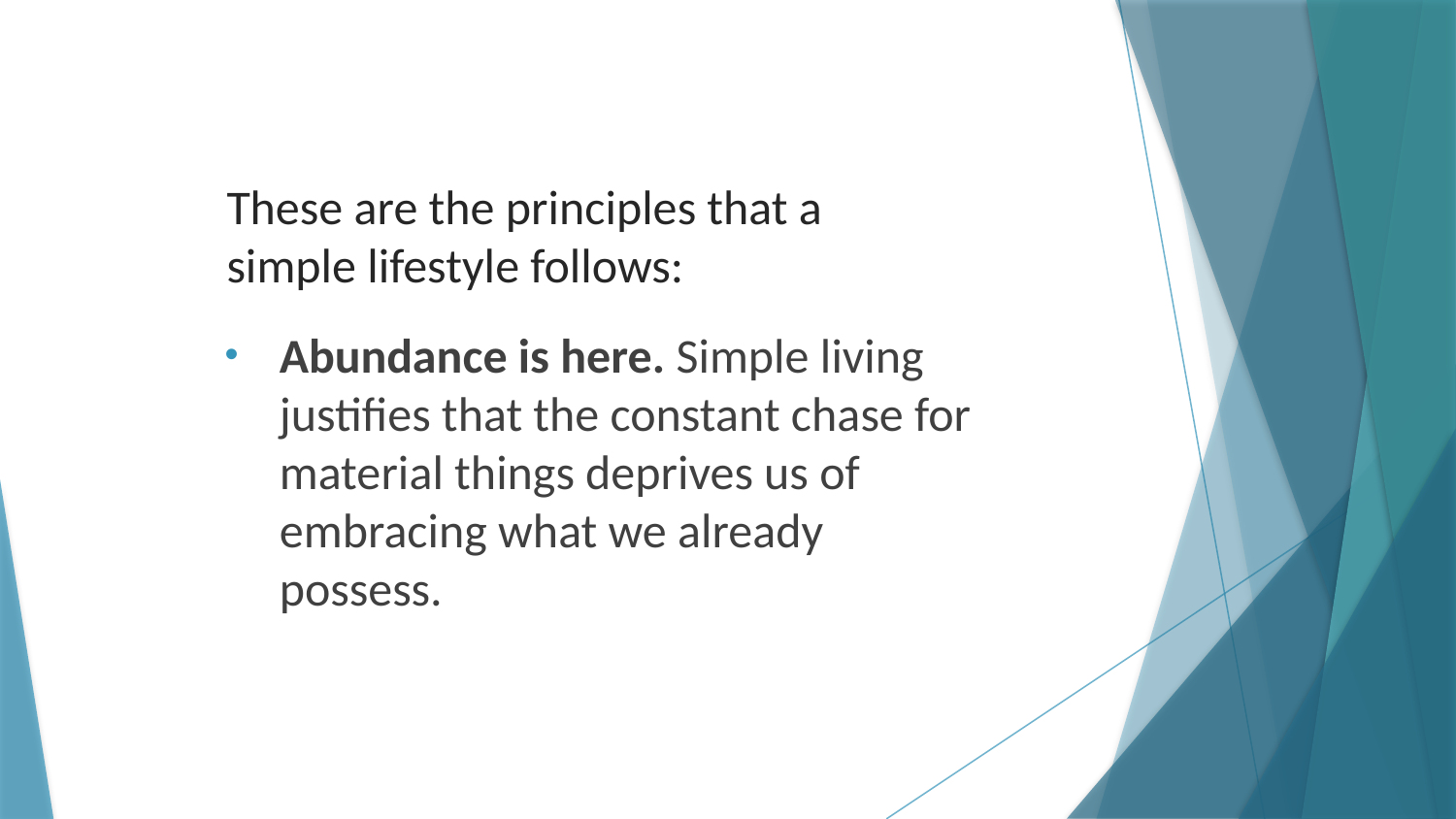

These are the principles that a simple lifestyle follows:
Abundance is here. Simple living justifies that the constant chase for material things deprives us of embracing what we already possess.